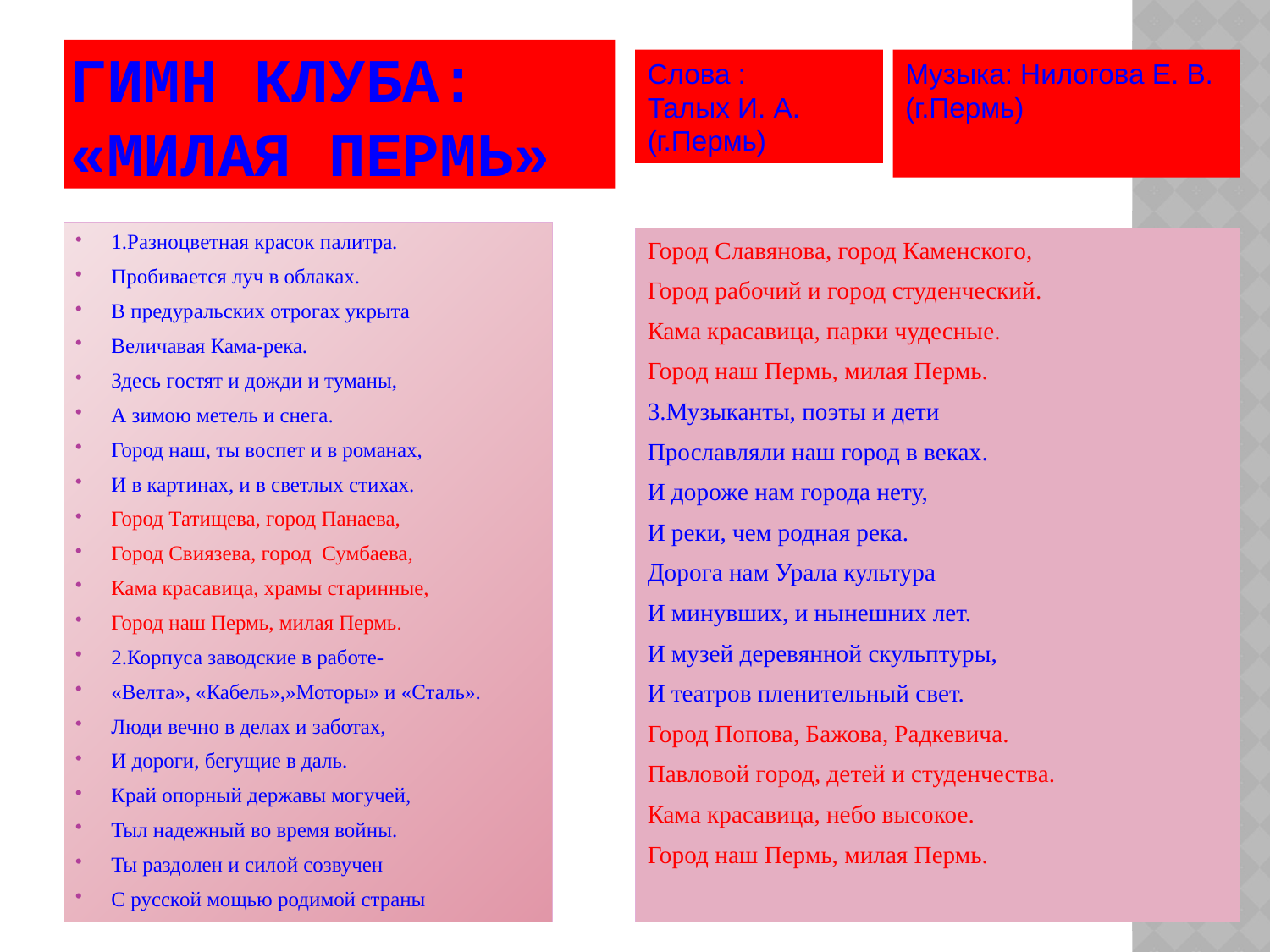

# Гимн клуба: «Милая Пермь»
Слова :
Талых И. А. (г.Пермь)
Музыка: Нилогова Е. В. (г.Пермь)

1.Разноцветная красок палитра.
Пробивается луч в облаках.
В предуральских отрогах укрыта
Величавая Кама-река.
Здесь гостят и дожди и туманы,
А зимою метель и снега.
Город наш, ты воспет и в романах,
И в картинах, и в светлых стихах.
Город Татищева, город Панаева,
Город Свиязева, город  Сумбаева,
Кама красавица, храмы старинные,
Город наш Пермь, милая Пермь.
2.Корпуса заводские в работе-
«Велта», «Кабель»,»Моторы» и «Сталь».
Люди вечно в делах и заботах,
И дороги, бегущие в даль.
Край опорный державы могучей,
Тыл надежный во время войны.
Ты раздолен и силой созвучен
С русской мощью родимой страны

Город Славянова, город Каменского,
Город рабочий и город студенческий.
Кама красавица, парки чудесные.
Город наш Пермь, милая Пермь.
3.Музыканты, поэты и дети
Прославляли наш город в веках.
И дороже нам города нету,
И реки, чем родная река.
Дорога нам Урала культура
И минувших, и нынешних лет.
И музей деревянной скульптуры,
И театров пленительный свет.
Город Попова, Бажова, Радкевича.
Павловой город, детей и студенчества.
Кама красавица, небо высокое.
Город наш Пермь, милая Пермь.